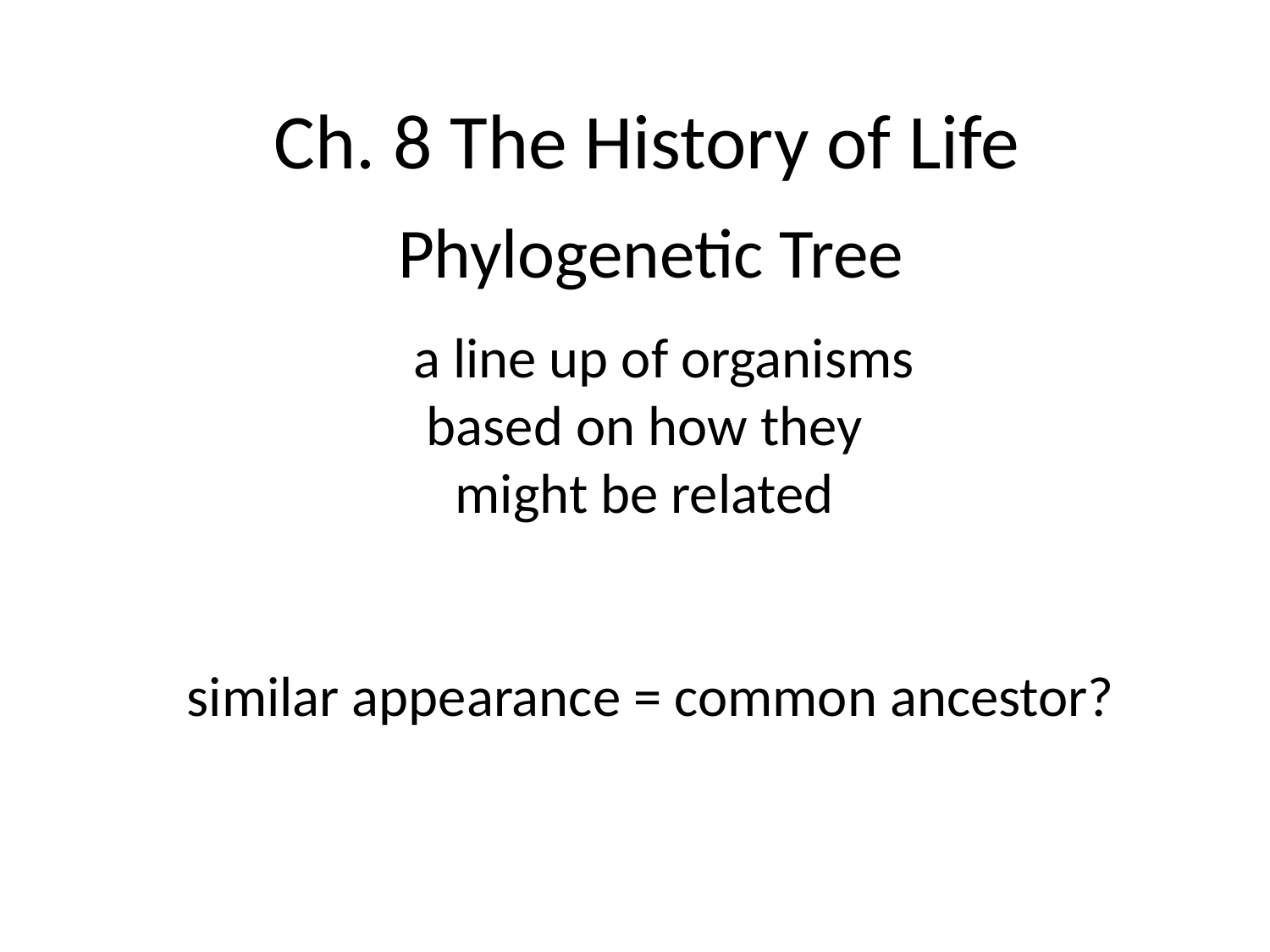

# Ch. 8 The History of Life
Phylogenetic Tree

   a line up of organisms
based on how they
might be related

similar appearance = common ancestor?